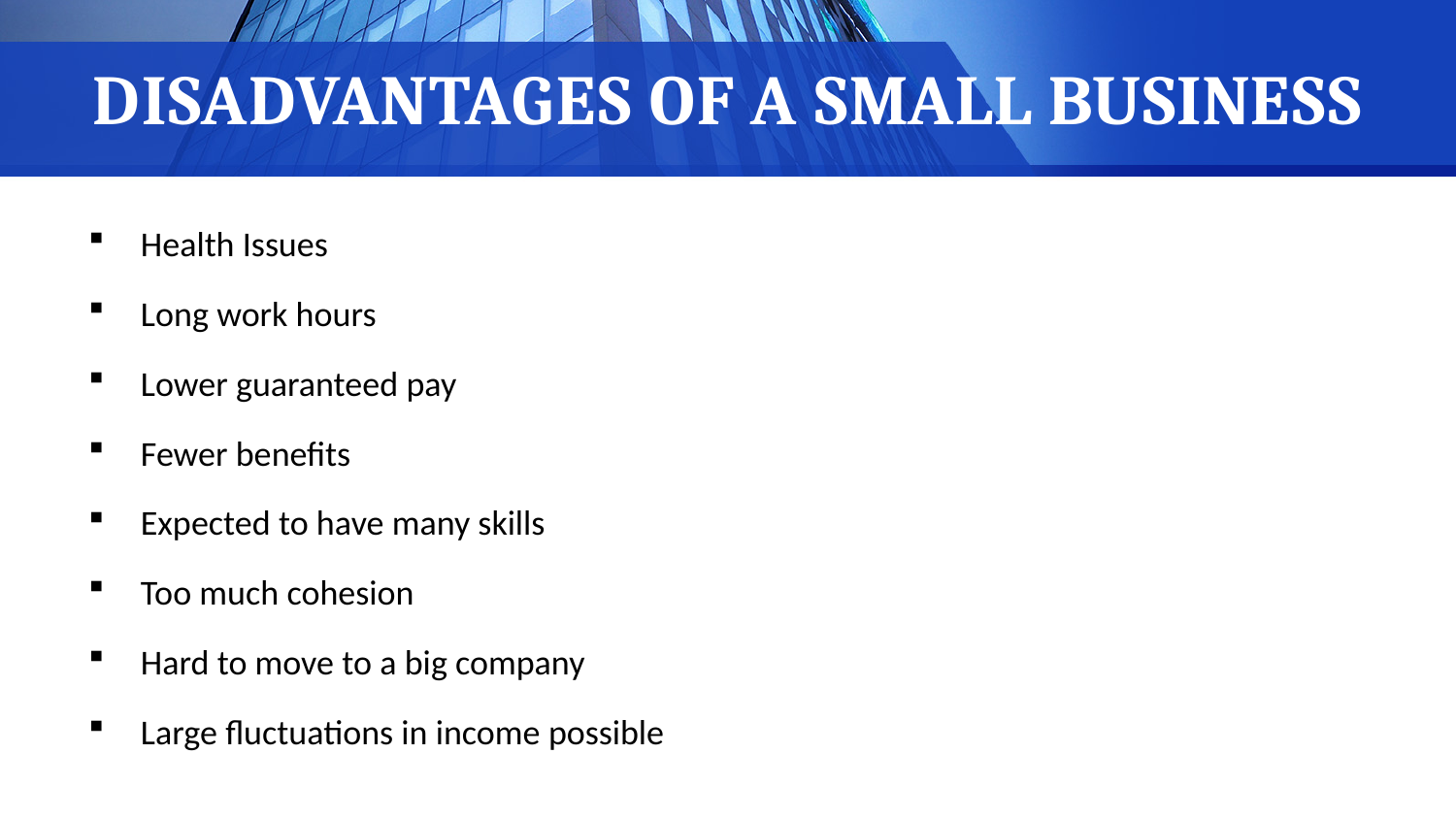

# DISADVANTAGES OF A SMALL BUSINESS
Health Issues
Long work hours
Lower guaranteed pay
Fewer benefits
Expected to have many skills
Too much cohesion
Hard to move to a big company
Large fluctuations in income possible